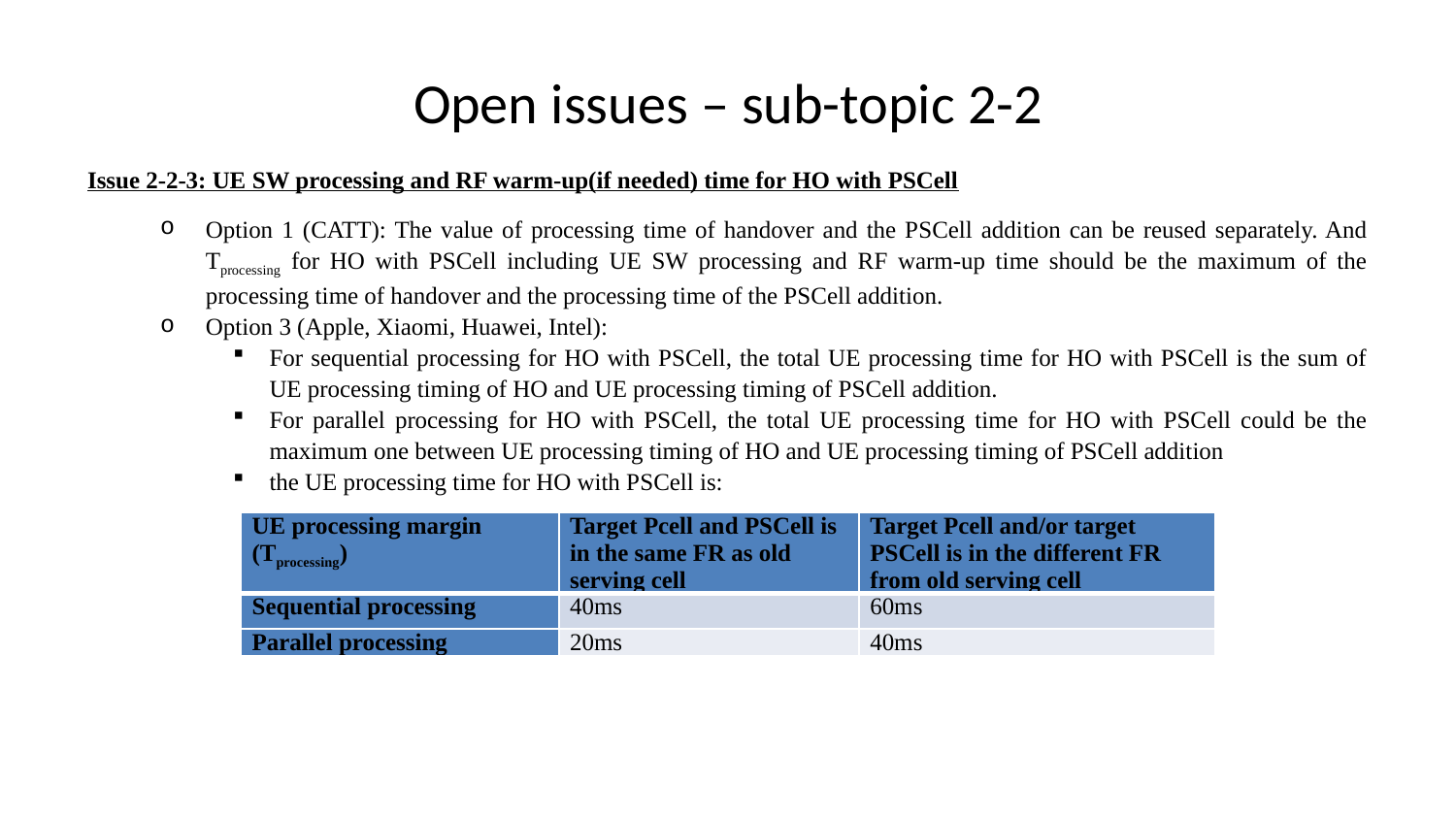

# Open issues – sub-topic 2-2
Issue 2-2-3: UE SW processing and RF warm-up(if needed) time for HO with PSCell
Option 1 (CATT): The value of processing time of handover and the PSCell addition can be reused separately. And Tprocessing for HO with PSCell including UE SW processing and RF warm-up time should be the maximum of the processing time of handover and the processing time of the PSCell addition.
Option 3 (Apple, Xiaomi, Huawei, Intel):
For sequential processing for HO with PSCell, the total UE processing time for HO with PSCell is the sum of UE processing timing of HO and UE processing timing of PSCell addition.
For parallel processing for HO with PSCell, the total UE processing time for HO with PSCell could be the maximum one between UE processing timing of HO and UE processing timing of PSCell addition
the UE processing time for HO with PSCell is:

| UE processing margin (Tprocessing) | Target Pcell and PSCell is in the same FR as old serving cell | Target Pcell and/or target PSCell is in the different FR from old serving cell |
| --- | --- | --- |
| Sequential processing | 40ms | 60ms |
| Parallel processing | 20ms | 40ms |